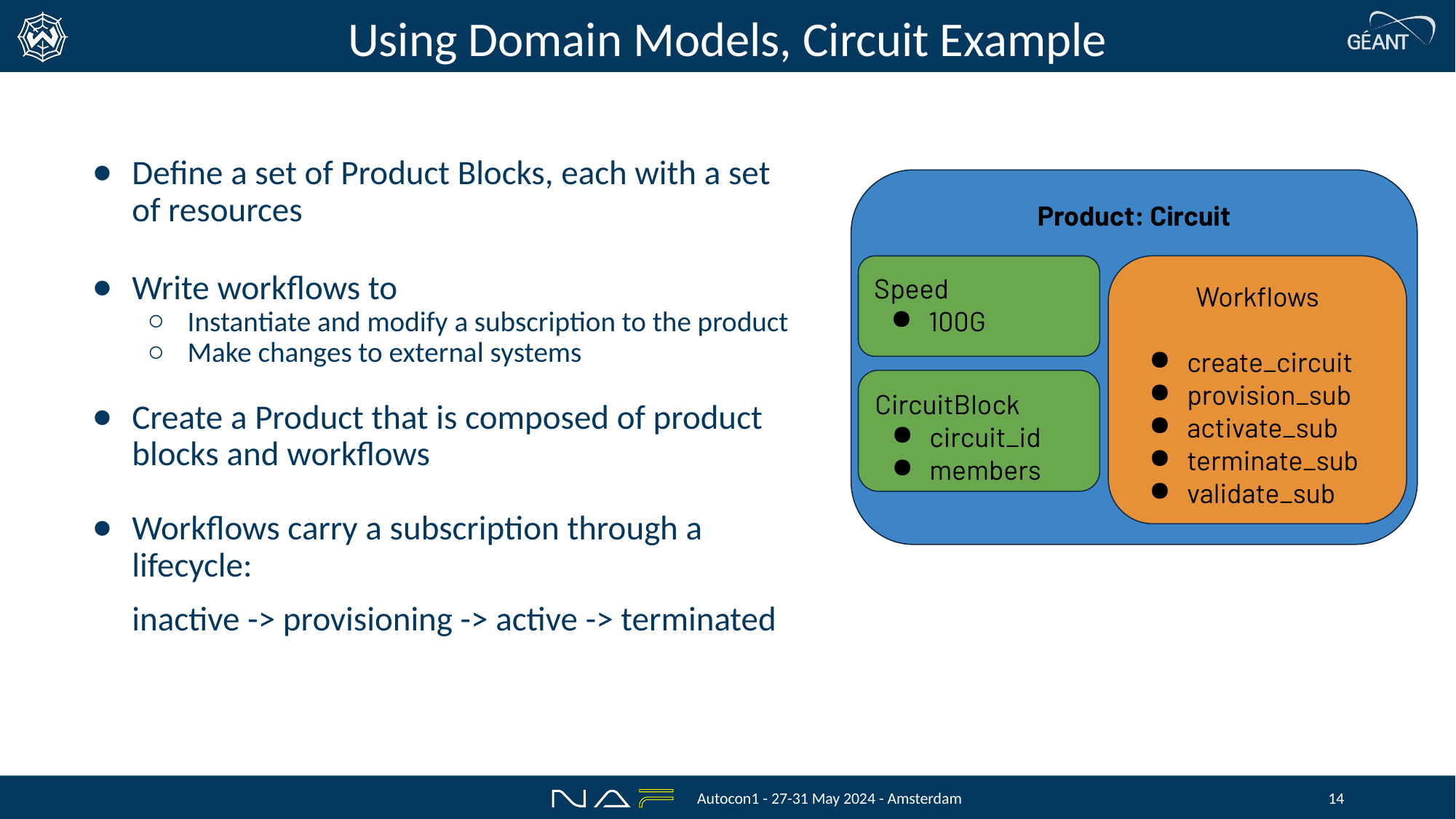

# Using Domain Models, Circuit Example
Define a set of Product Blocks, each with a set of resources
Write workflows to
Instantiate and modify a subscription to the product
Make changes to external systems
Create a Product that is composed of product blocks and workflows
Workflows carry a subscription through a lifecycle:
inactive -> provisioning -> active -> terminated

Product: Circuit
Speed
100G
Workflows

create_circuit
provision_sub
activate_sub
terminate_sub
validate_sub
CircuitBlock
circuit_id
members
Autocon1 - 27-31 May 2024 - Amsterdam
14